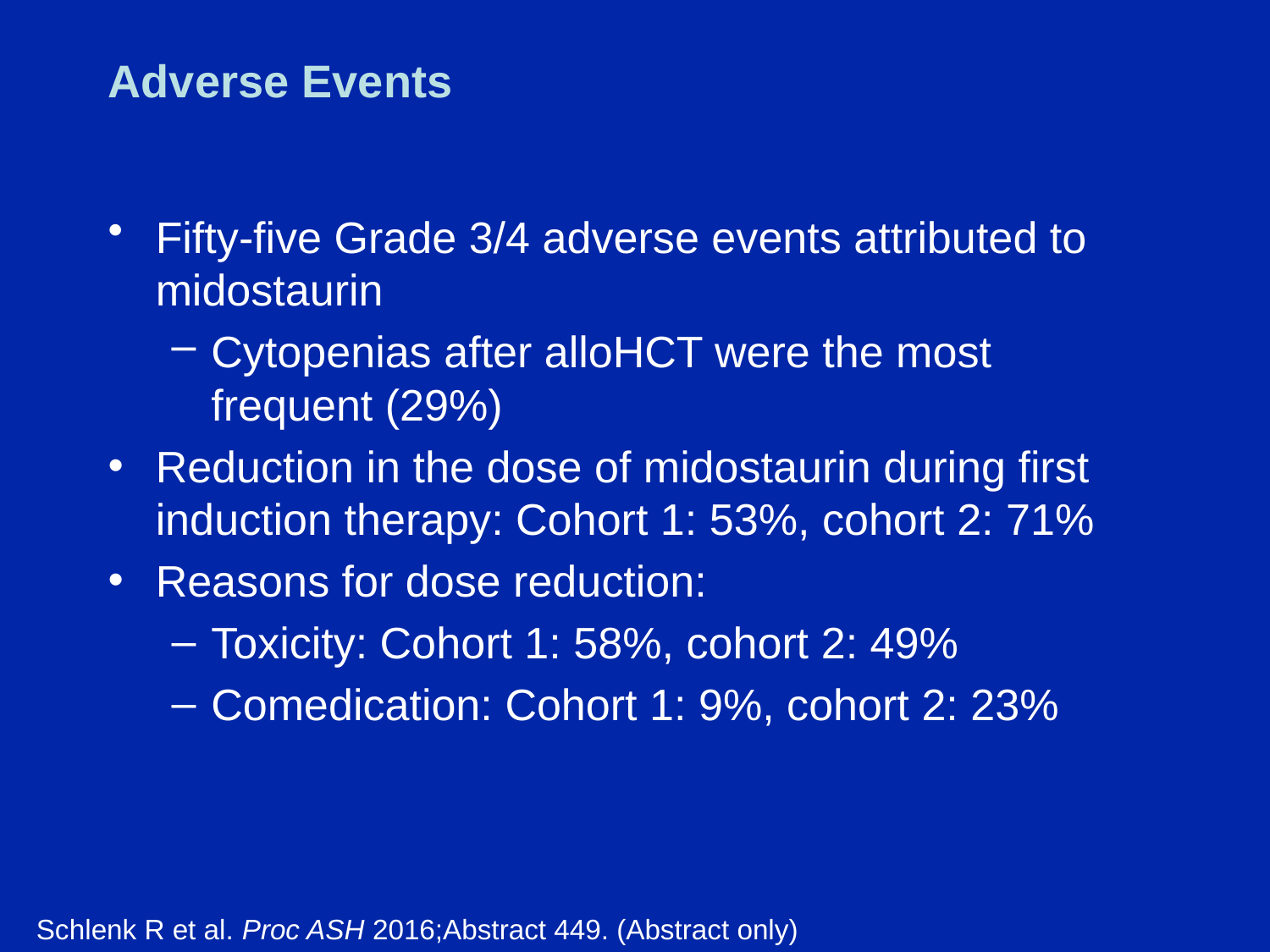

# Adverse Events
Fifty-five Grade 3/4 adverse events attributed to midostaurin
Cytopenias after alloHCT were the most frequent (29%)
Reduction in the dose of midostaurin during first induction therapy: Cohort 1: 53%, cohort 2: 71%
Reasons for dose reduction:
Toxicity: Cohort 1: 58%, cohort 2: 49%
Comedication: Cohort 1: 9%, cohort 2: 23%

Schlenk R et al. Proc ASH 2016;Abstract 449. (Abstract only)